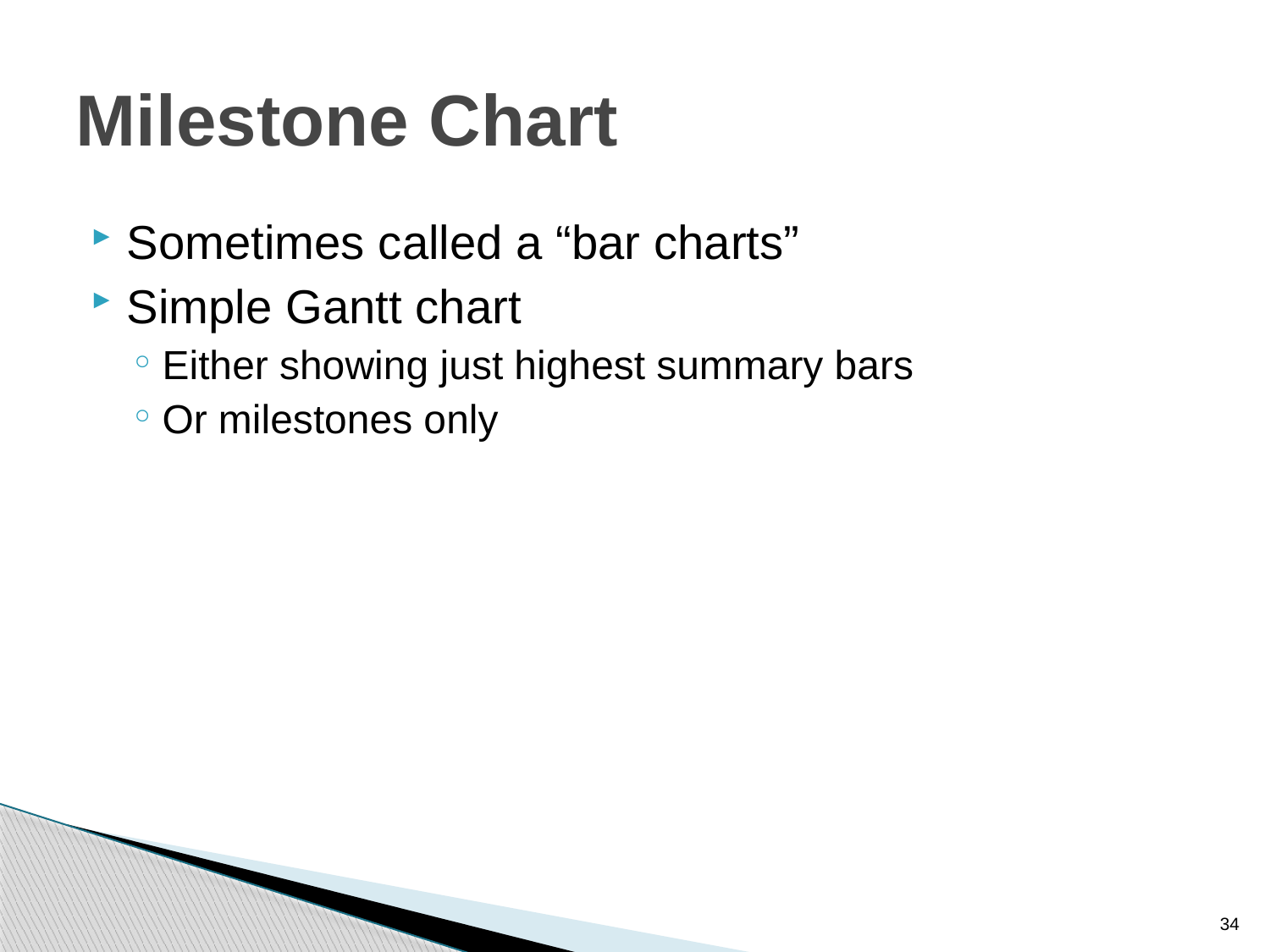

# Milestone Chart
Sometimes called a “bar charts”
Simple Gantt chart
Either showing just highest summary bars
Or milestones only
34